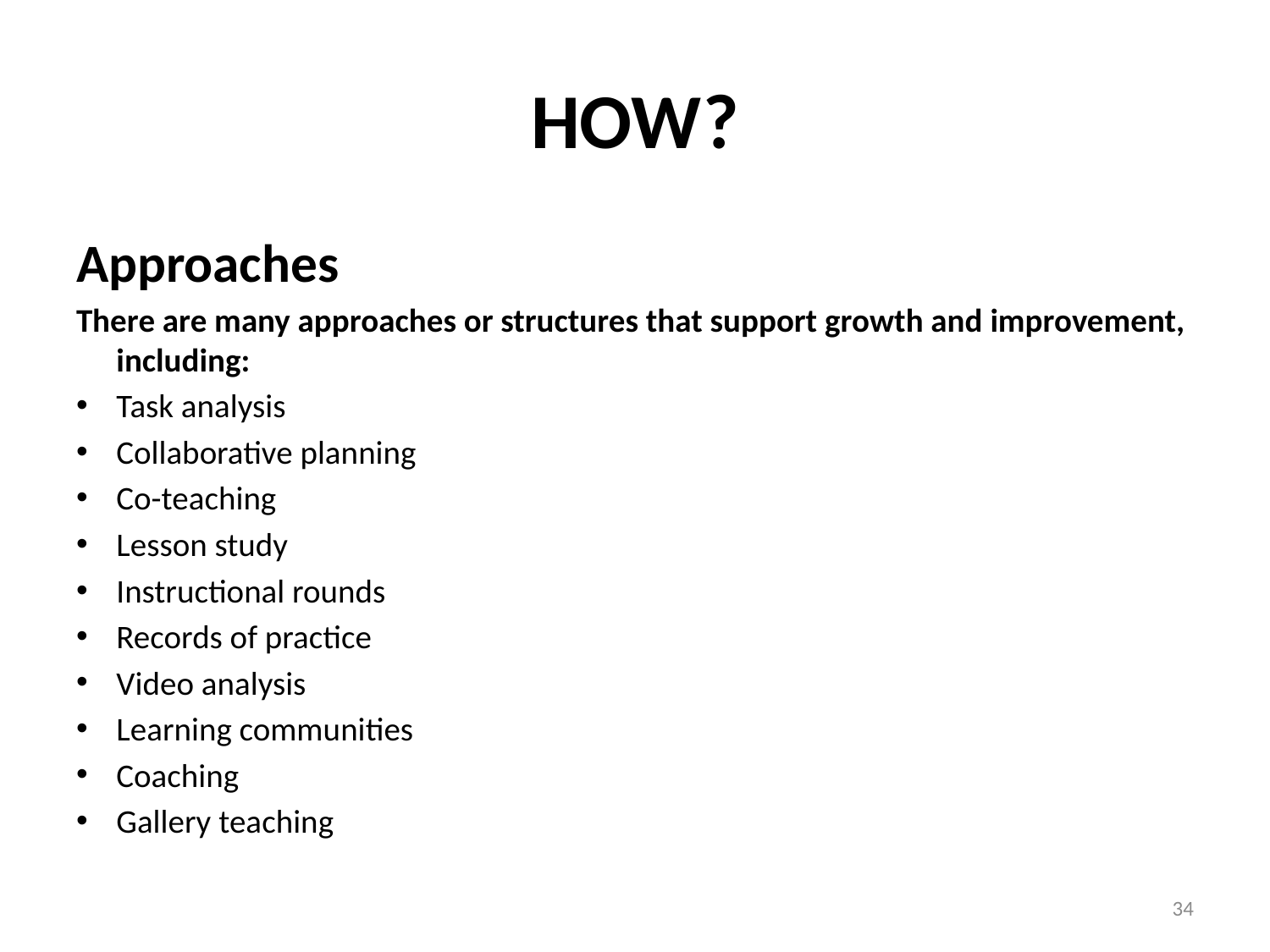

# HOW?
Approaches
There are many approaches or structures that support growth and improvement, including:
Task analysis
Collaborative planning
Co-teaching
Lesson study
Instructional rounds
Records of practice
Video analysis
Learning communities
Coaching
Gallery teaching

34